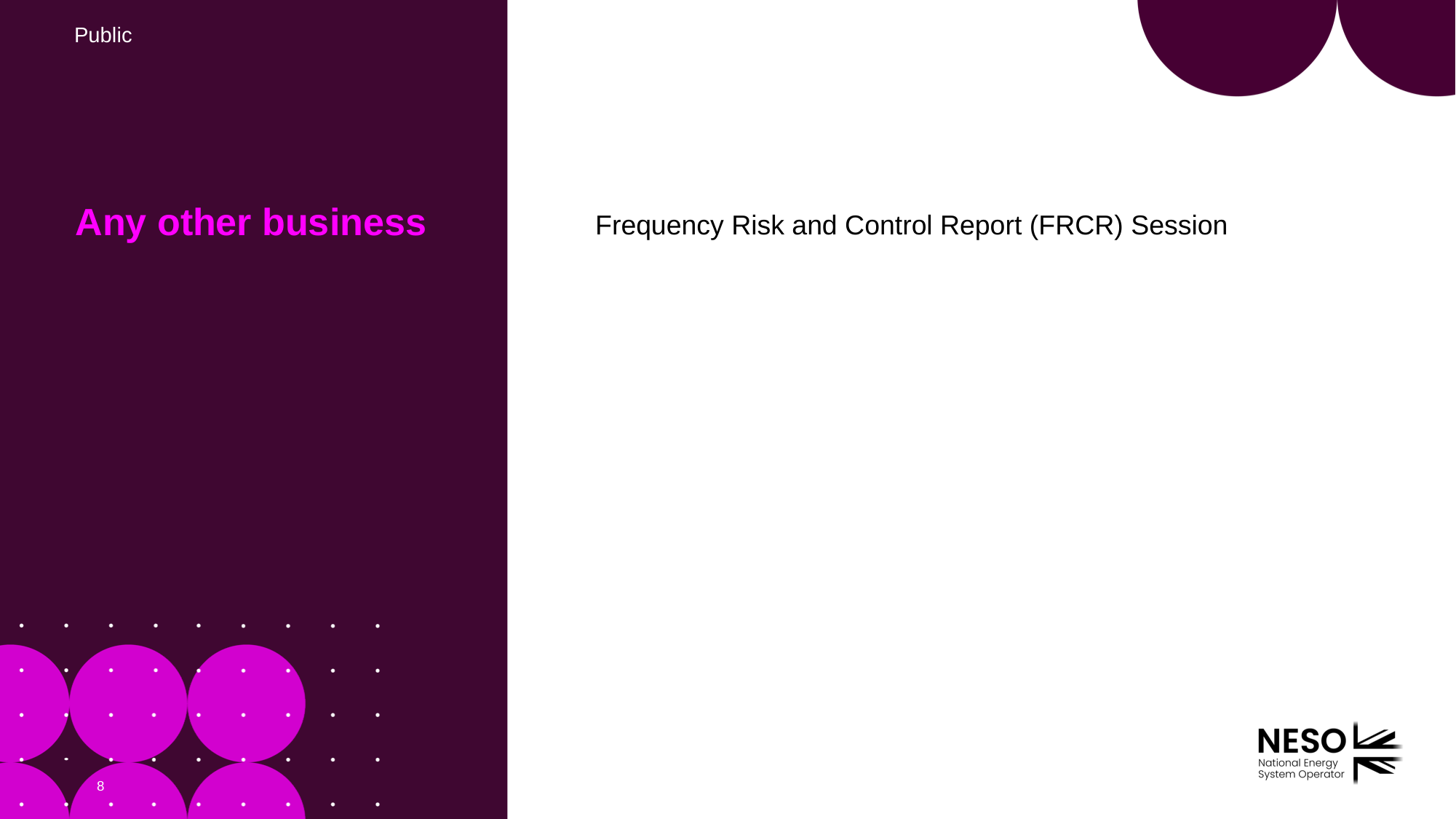

# Any other business
Frequency Risk and Control Report (FRCR) Session